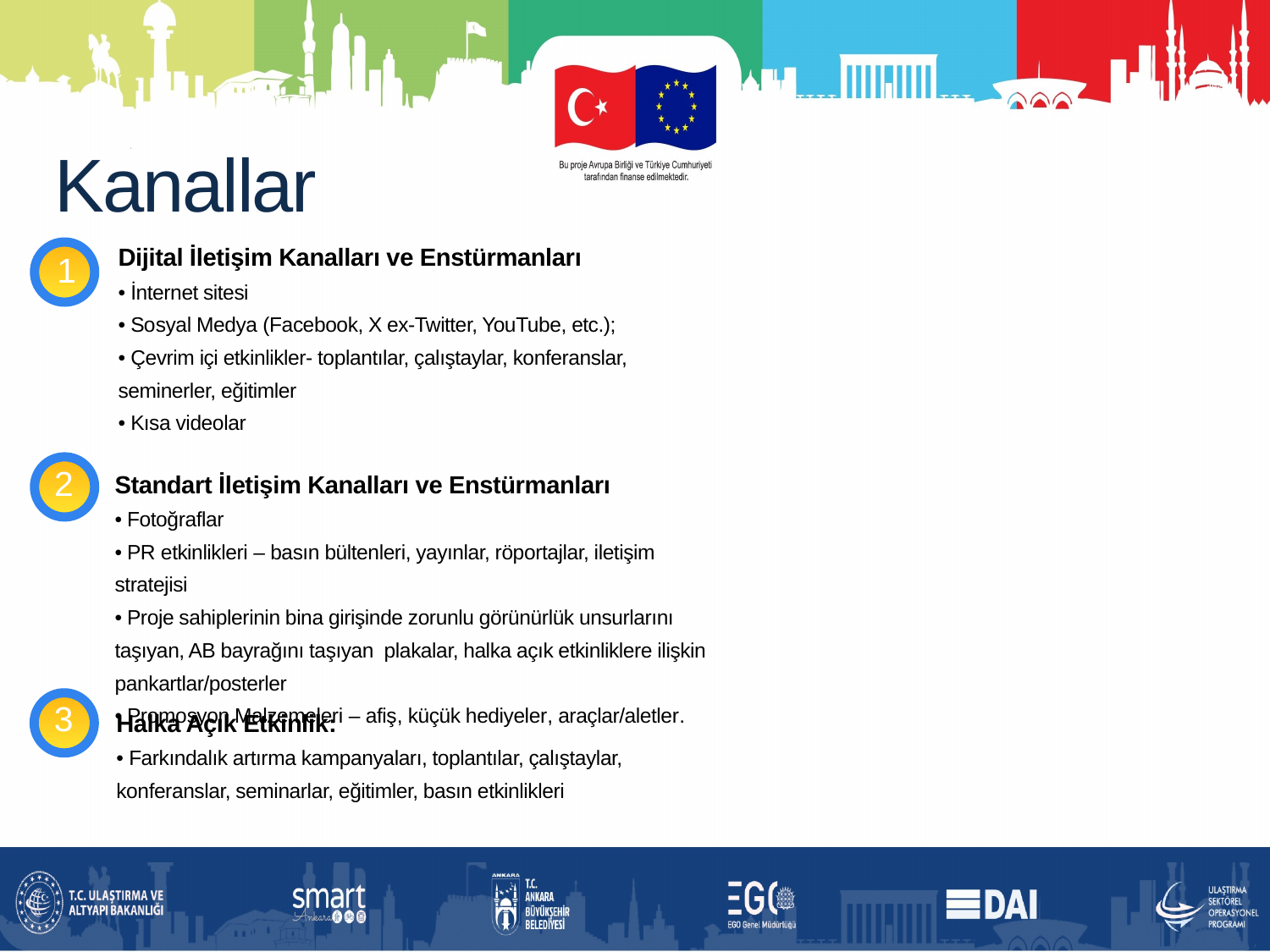

Kanallar
Dijital İletişim Kanalları ve Enstürmanları
• İnternet sitesi
• Sosyal Medya (Facebook, X ex-Twitter, YouTube, etc.);
• Çevrim içi etkinlikler- toplantılar, çalıştaylar, konferanslar, seminerler, eğitimler
• Kısa videolar

1

2
Standart İletişim Kanalları ve Enstürmanları
• Fotoğraflar
• PR etkinlikleri – basın bültenleri, yayınlar, röportajlar, iletişim stratejisi
• Proje sahiplerinin bina girişinde zorunlu görünürlük unsurlarını taşıyan, AB bayrağını taşıyan  plakalar, halka açık etkinliklere ilişkin pankartlar/posterler
• Promosyon Malzemeleri – afiş, küçük hediyeler, araçlar/aletler.

3
Halka Açık Etkinlik:
• Farkındalık artırma kampanyaları, toplantılar, çalıştaylar, konferanslar, seminarlar, eğitimler, basın etkinlikleri